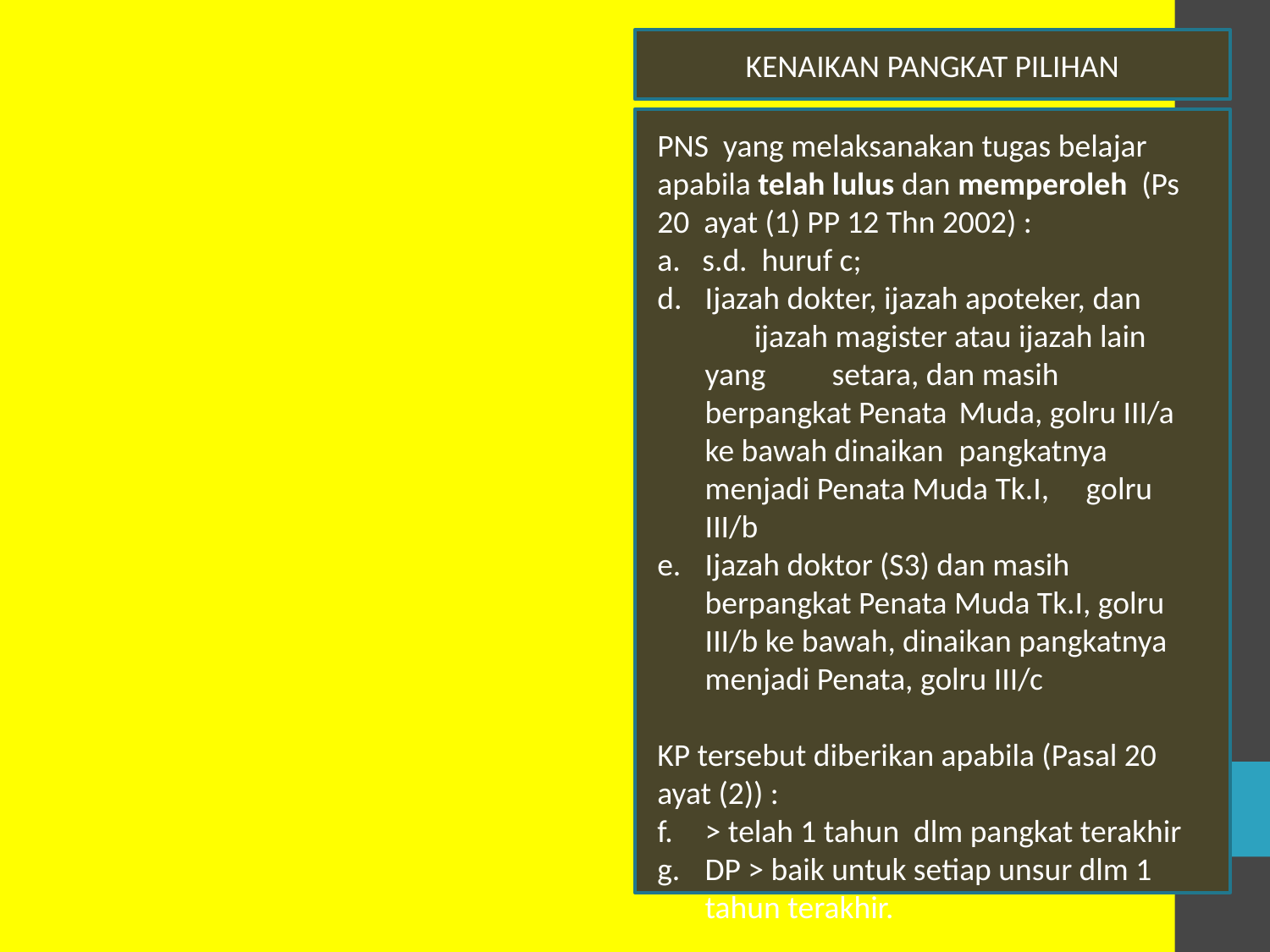

KENAIKAN PANGKAT PILIHAN

PNS  yang melaksanakan tugas belajar apabila telah lulus dan memperoleh  (Ps  20  ayat (1) PP 12 Thn 2002) :
a.   s.d.  huruf c;
Ijazah dokter, ijazah apoteker, dan 	ijazah magister atau ijazah lain yang 	setara, dan masih berpangkat Penata 	Muda, golru III/a ke bawah dinaikan 	pangkatnya menjadi Penata Muda Tk.I, 	golru III/b
Ijazah doktor (S3) dan masih berpangkat Penata Muda Tk.I, golru III/b ke bawah, dinaikan pangkatnya menjadi Penata, golru III/c

KP tersebut diberikan apabila (Pasal 20 ayat (2)) :
> telah 1 tahun  dlm pangkat terakhir
DP > baik untuk setiap unsur dlm 1 tahun terakhir.